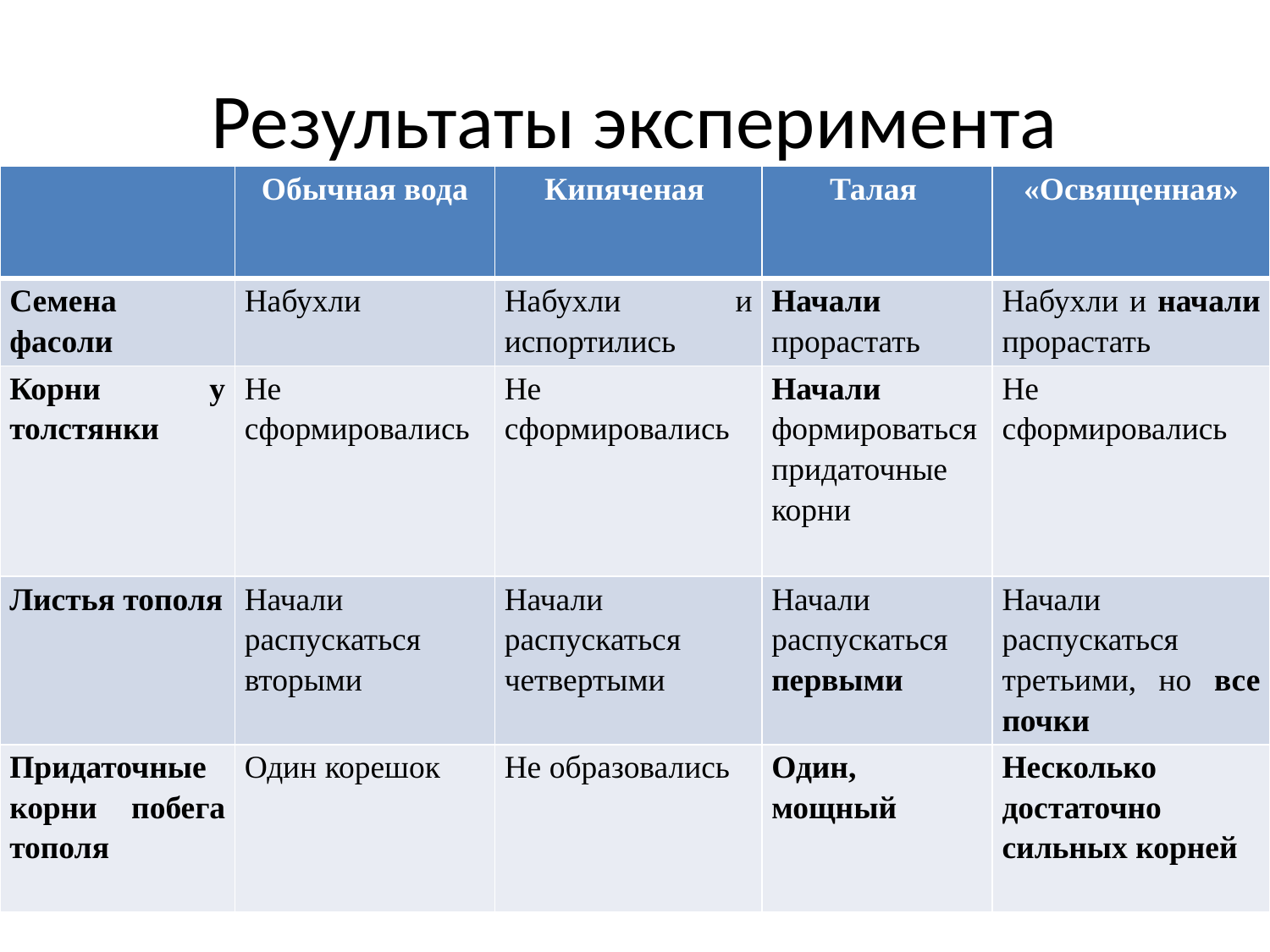

# Результаты эксперимента
|  | Обычная вода | Кипяченая | Талая | «Освященная» |
| --- | --- | --- | --- | --- |
| Семена фасоли | Набухли | Набухли и испортились | Начали прорастать | Набухли и начали прорастать |
| Корни у толстянки | Не сформировались | Не сформировались | Начали формироваться придаточные корни | Не сформировались |
| Листья тополя | Начали распускаться вторыми | Начали распускаться четвертыми | Начали распускаться первыми | Начали распускаться третьими, но все почки |
| Придаточные корни побега тополя | Один корешок | Не образовались | Один, мощный | Несколько достаточно сильных корней |